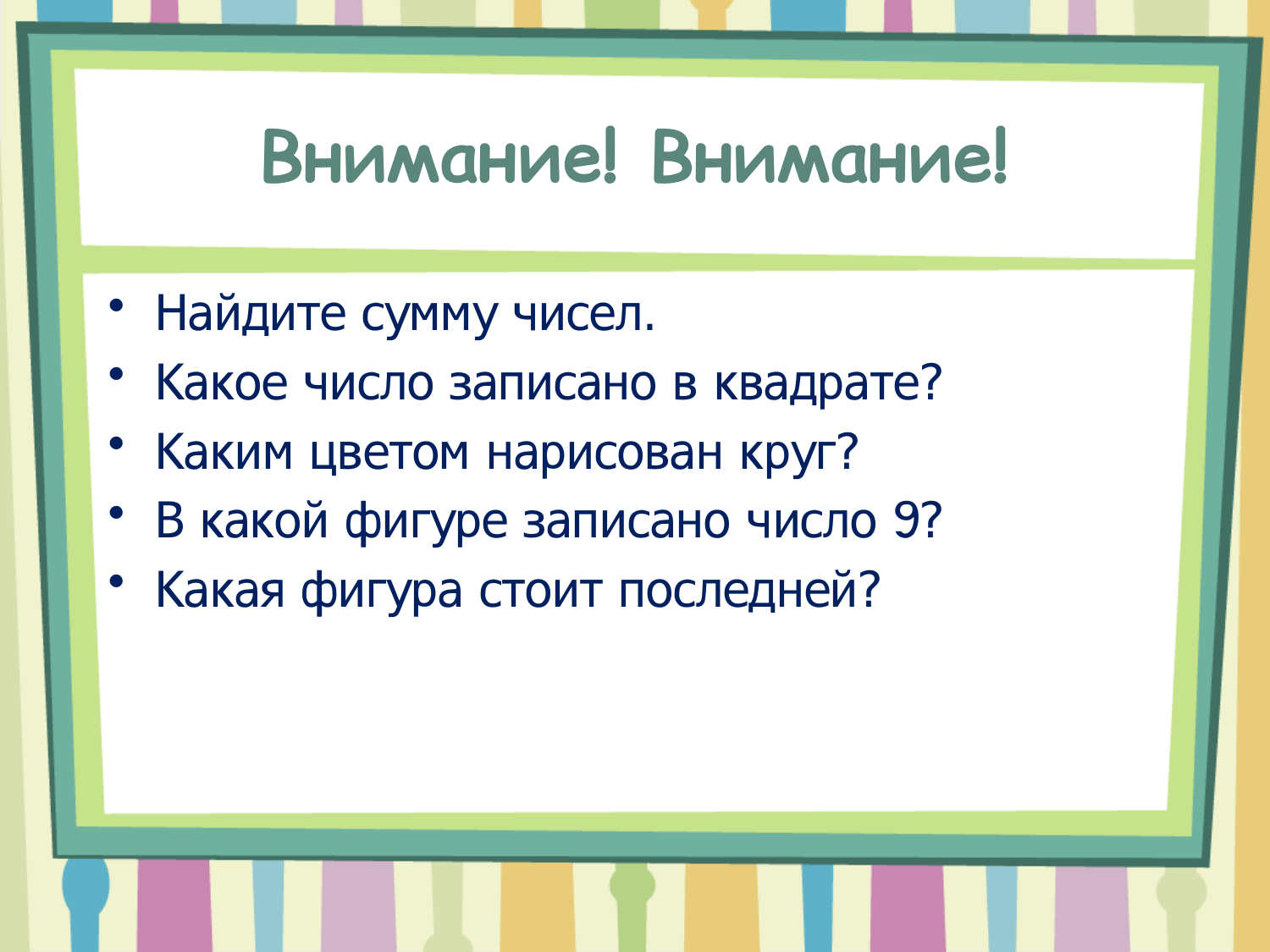

# Внимание! Внимание!
Найдите сумму чисел.
Какое число записано в квадрате?
Каким цветом нарисован круг?
В какой фигуре записано число 9?
Какая фигура стоит последней?